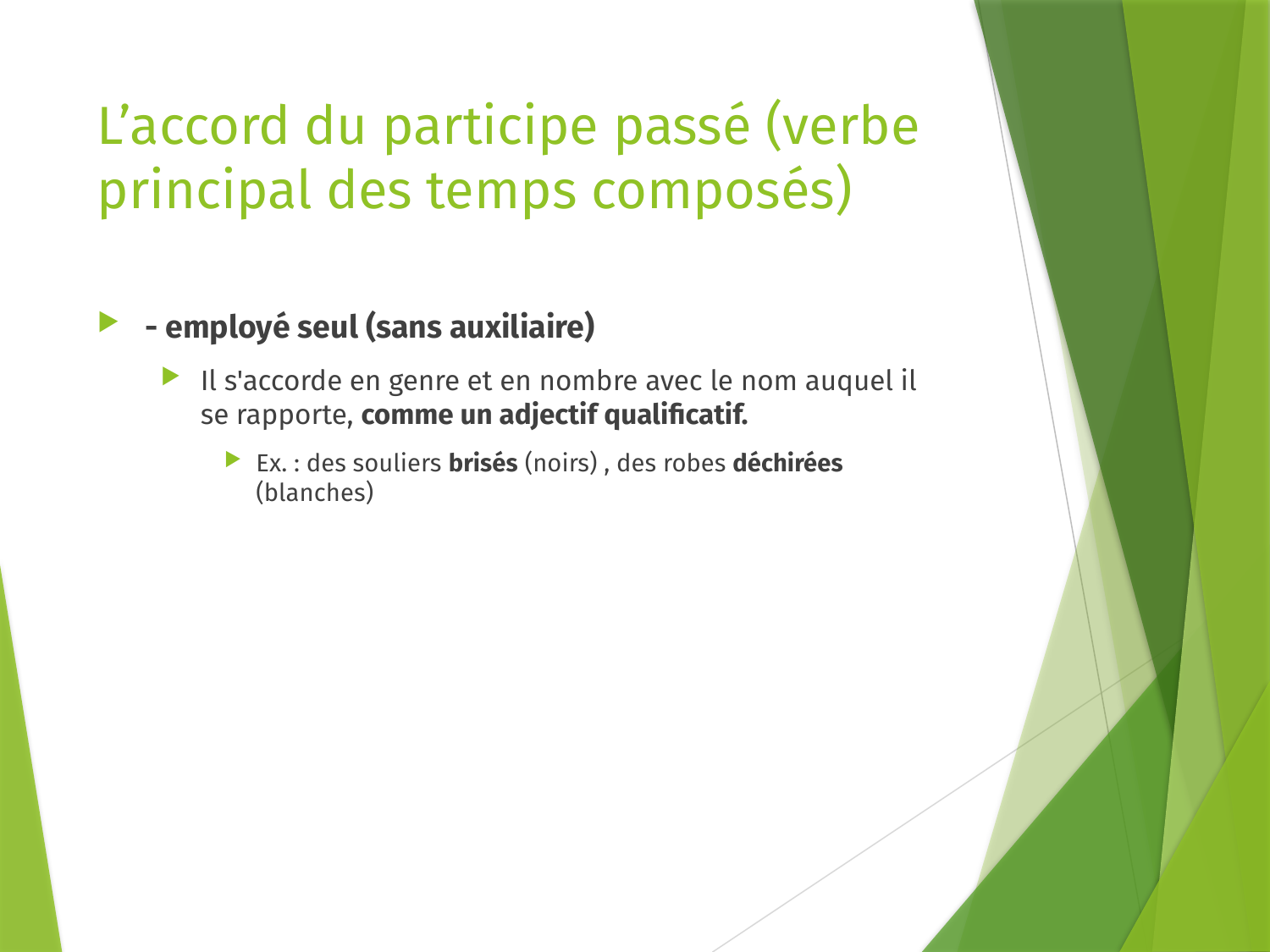

# L’accord du participe passé (verbe principal des temps composés)
- employé seul (sans auxiliaire)
Il s'accorde en genre et en nombre avec le nom auquel il se rapporte, comme un adjectif qualificatif.
Ex. : des souliers brisés (noirs) , des robes déchirées (blanches)